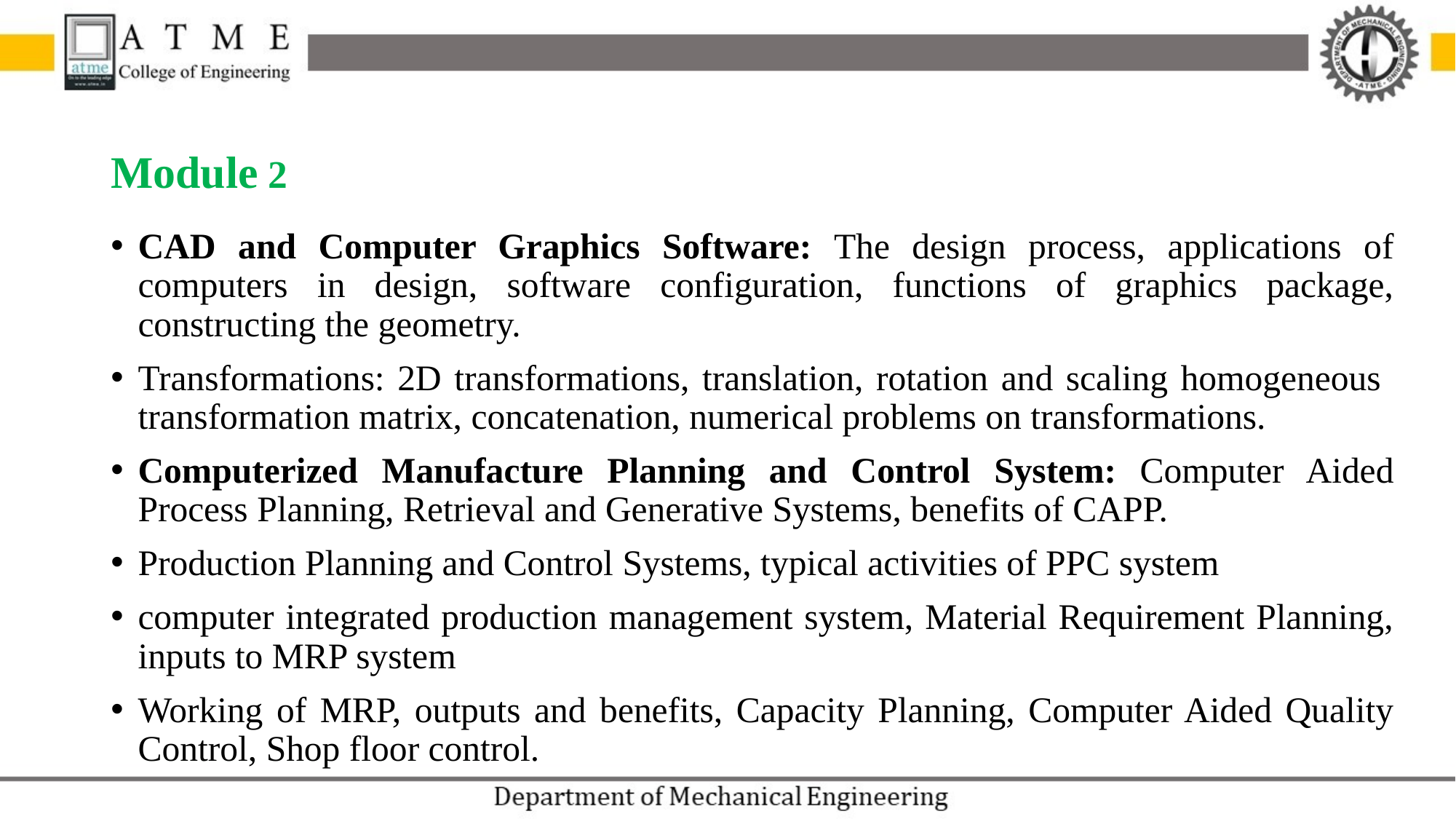

Module 2
CAD and Computer Graphics Software: The design process, applications of computers in design, software configuration, functions of graphics package, constructing the geometry.
Transformations: 2D transformations, translation, rotation and scaling homogeneous  transformation matrix, concatenation, numerical problems on transformations.
Computerized Manufacture Planning and Control System: Computer Aided Process Planning, Retrieval and Generative Systems, benefits of CAPP.
Production Planning and Control Systems, typical activities of PPC system
computer integrated production management system, Material Requirement Planning, inputs to MRP system
Working of MRP, outputs and benefits, Capacity Planning, Computer Aided Quality Control, Shop floor control.